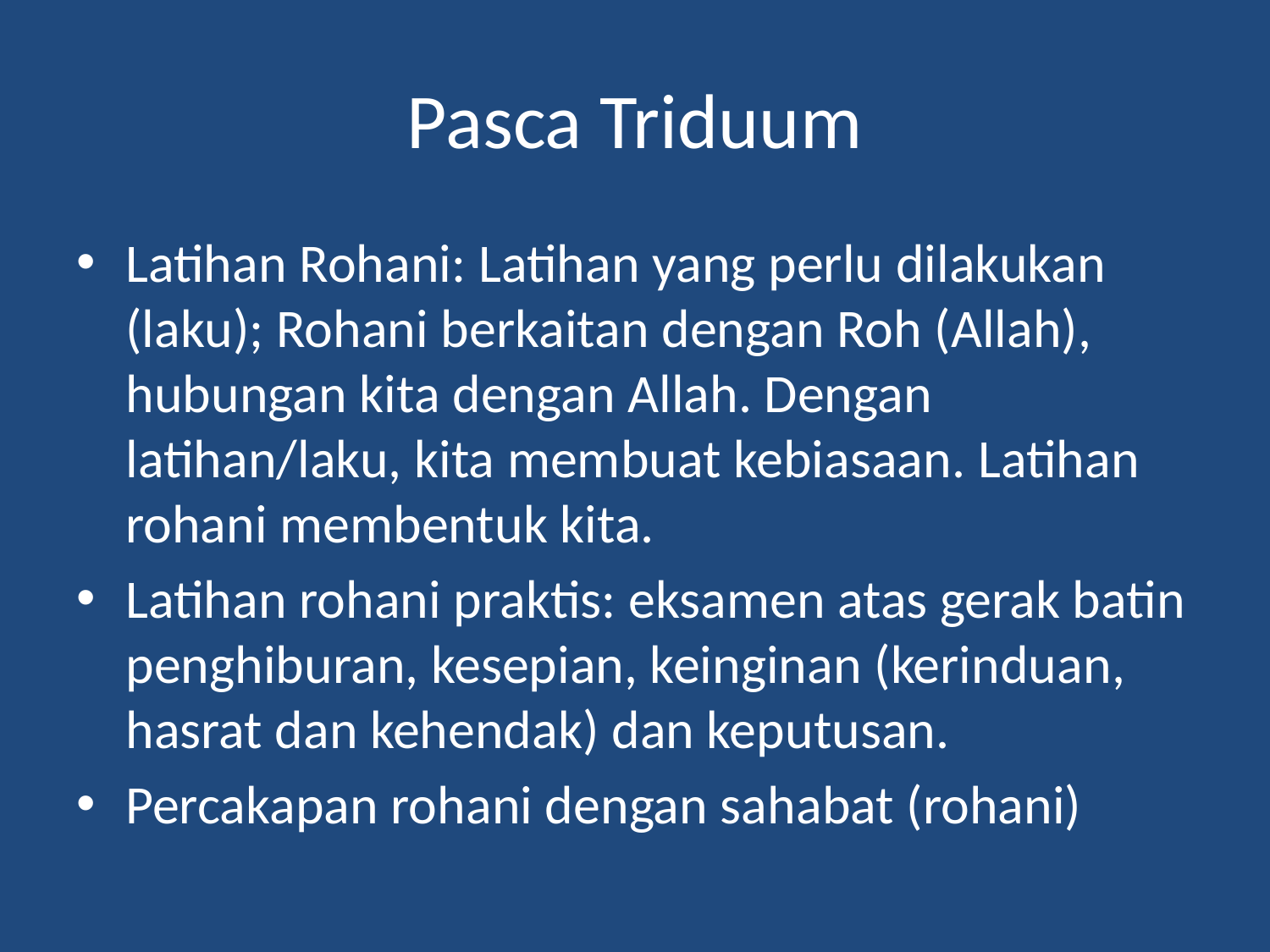

# Pasca Triduum
Latihan Rohani: Latihan yang perlu dilakukan (laku); Rohani berkaitan dengan Roh (Allah), hubungan kita dengan Allah. Dengan latihan/laku, kita membuat kebiasaan. Latihan rohani membentuk kita.
Latihan rohani praktis: eksamen atas gerak batin penghiburan, kesepian, keinginan (kerinduan, hasrat dan kehendak) dan keputusan.
Percakapan rohani dengan sahabat (rohani)